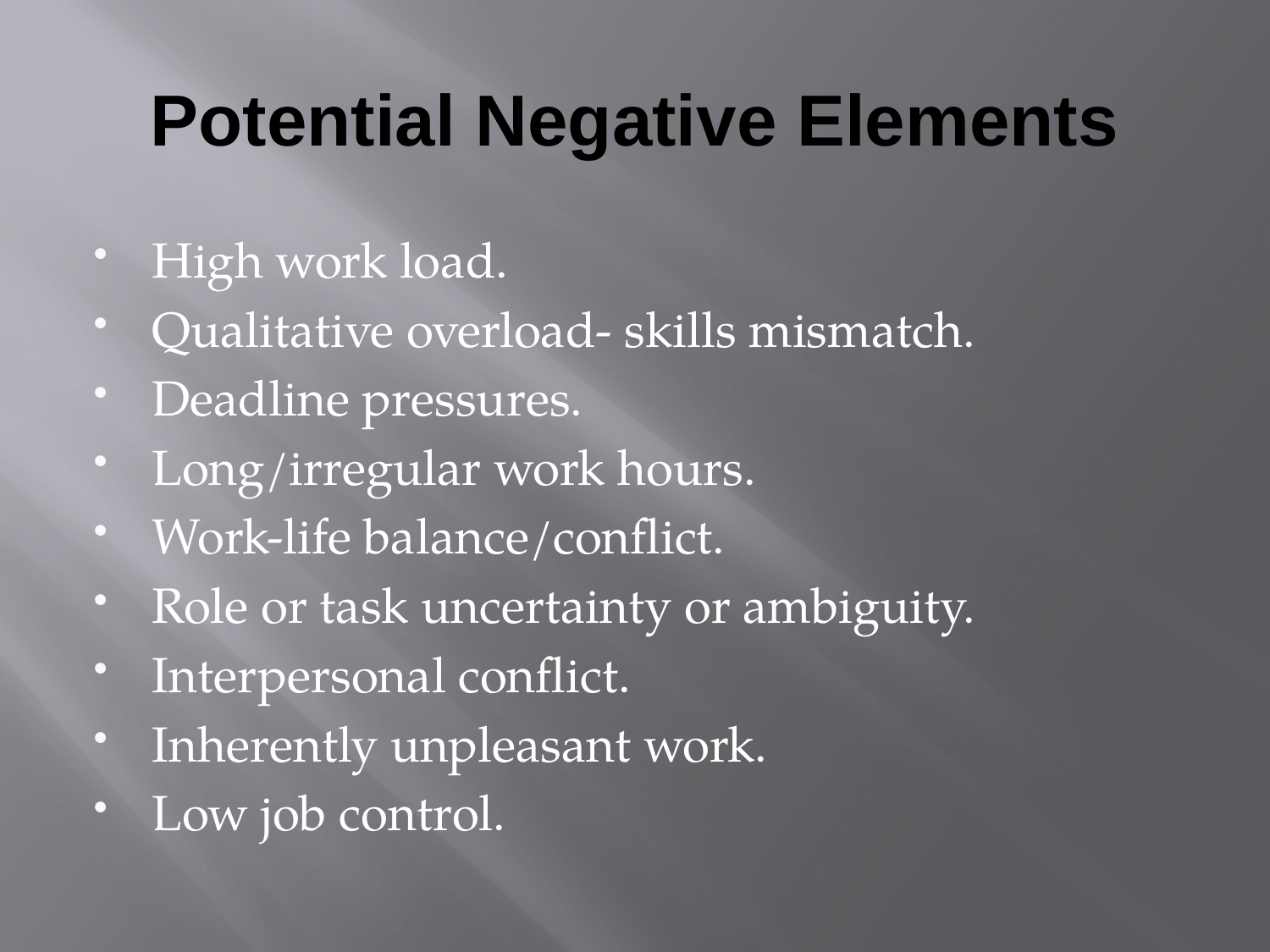

# Potential Negative Elements
High work load.
Qualitative overload- skills mismatch.
Deadline pressures.
Long/irregular work hours.
Work-life balance/conflict.
Role or task uncertainty or ambiguity.
Interpersonal conflict.
Inherently unpleasant work.
Low job control.